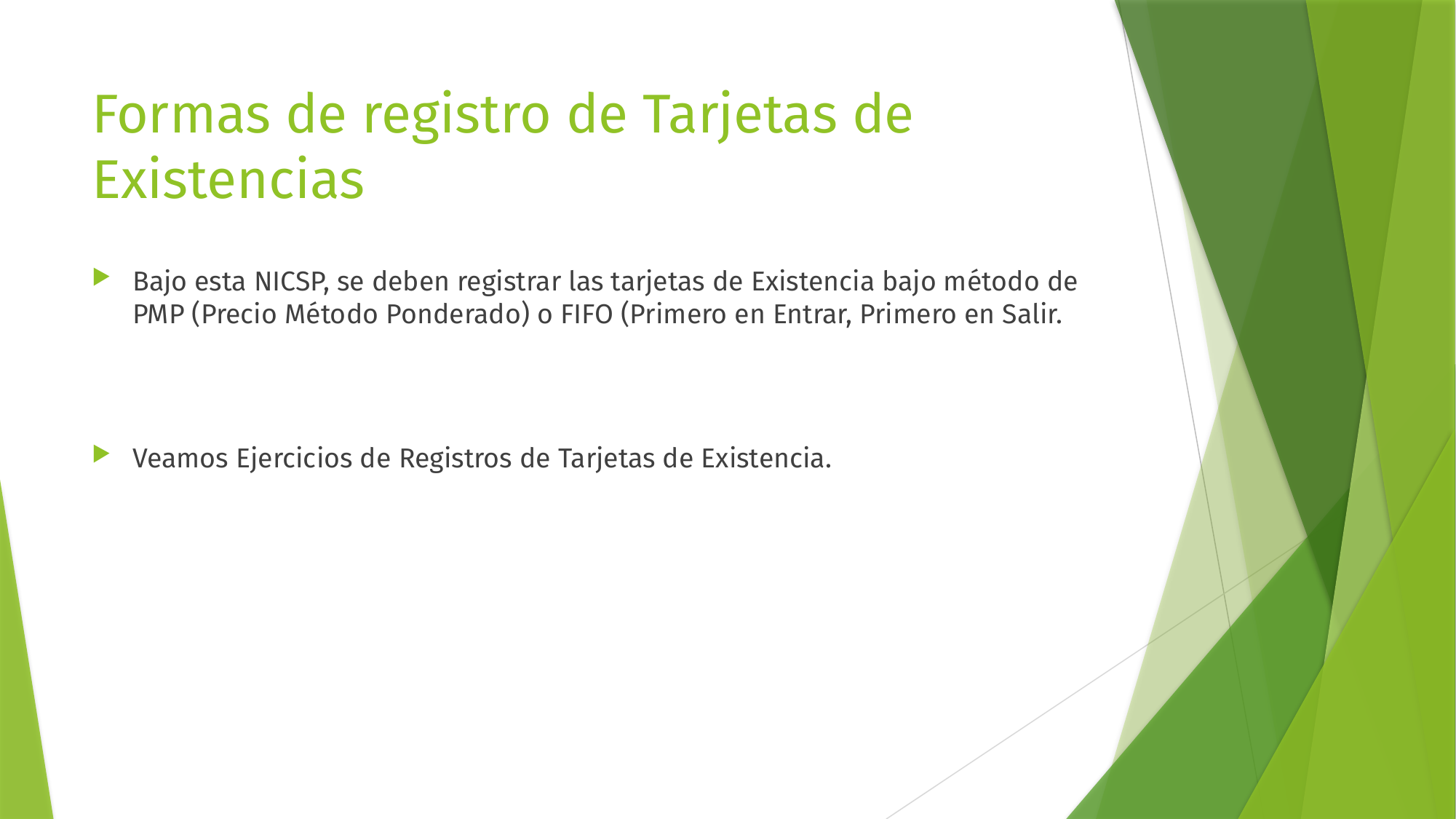

# Formas de registro de Tarjetas de Existencias
Bajo esta NICSP, se deben registrar las tarjetas de Existencia bajo método de PMP (Precio Método Ponderado) o FIFO (Primero en Entrar, Primero en Salir.

Veamos Ejercicios de Registros de Tarjetas de Existencia.